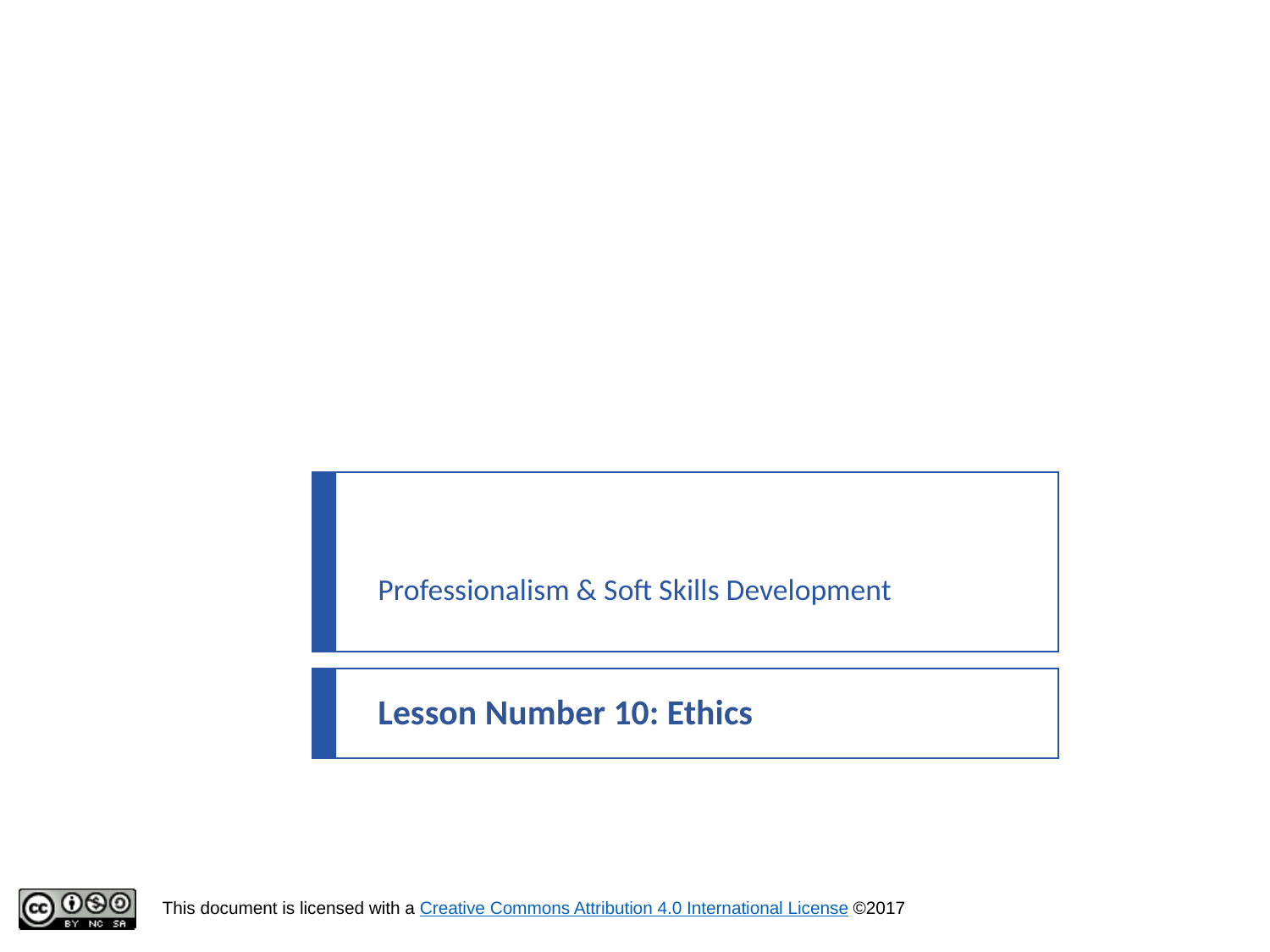

# Professionalism & Soft Skills Development
Lesson Number 10: Ethics